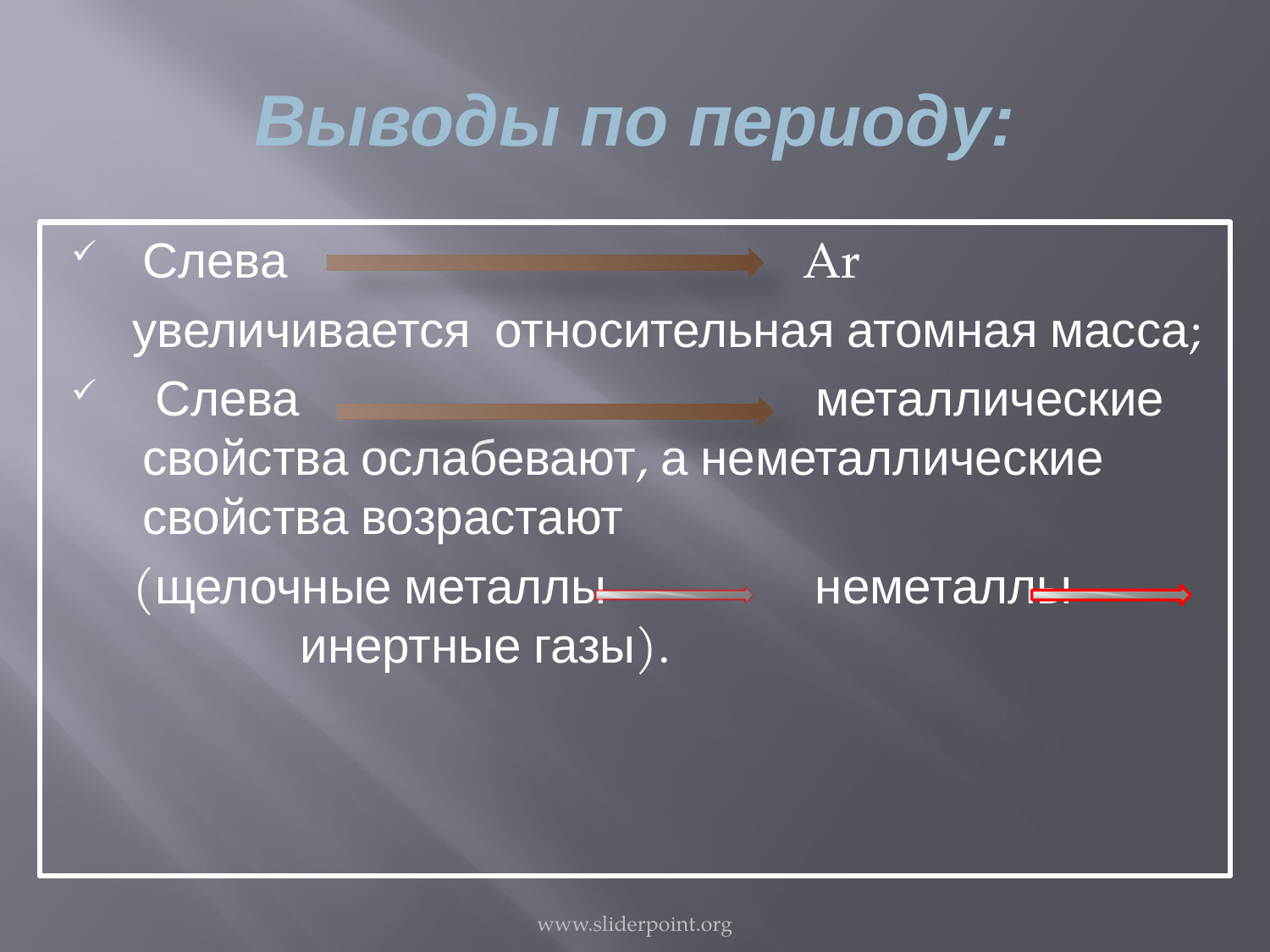

# Выводы по периоду:
Слева                                          Ar
     увеличивается  относительная атомная масса;
 Слева                                          металлические свойства ослабевают, а неметаллические свойства возрастают
     (щелочные металлы                 неметаллы                          инертные газы).

www.sliderpoint.org